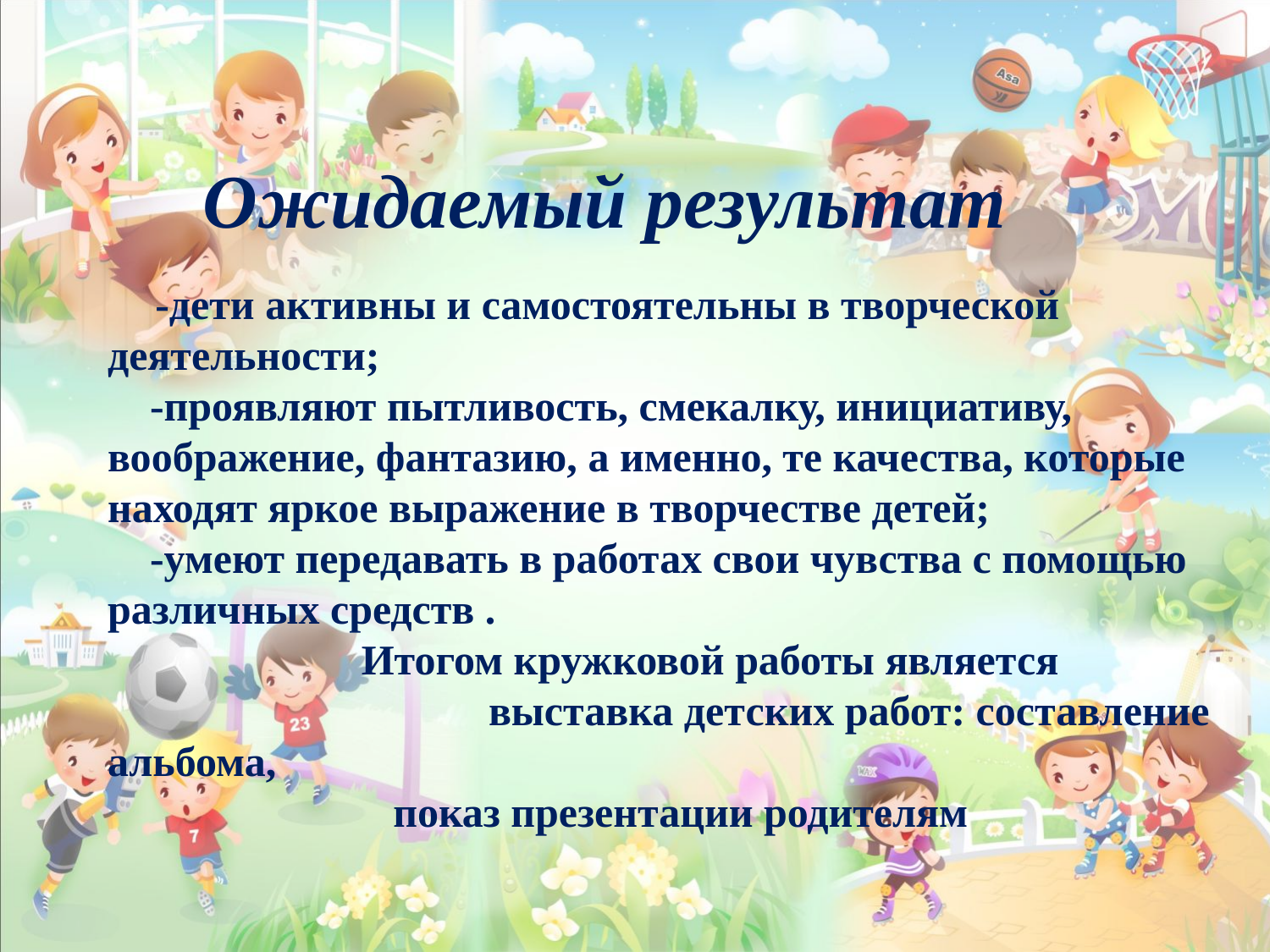

Ожидаемый результат

# -дети активны и самостоятельны в творческой деятельности; -проявляют пытливость, смекалку, инициативу, воображение, фантазию, а именно, те качества, которые находят яркое выражение в творчестве детей; -умеют передавать в работах свои чувства с помощью различных средств . Итогом кружковой работы является                                                	выставка детских работ: составление альбома, показ презентации родителям